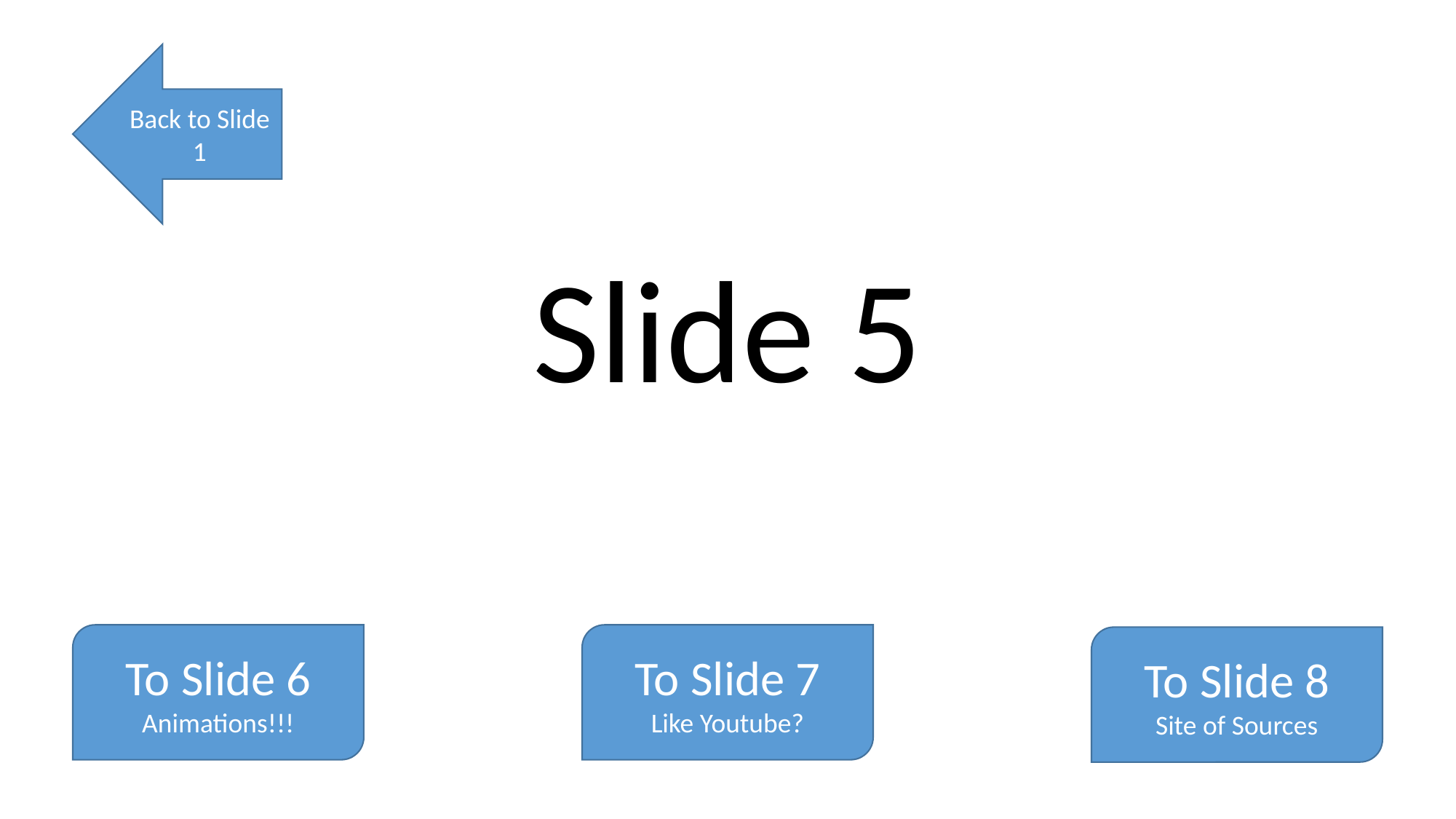

Back to Slide 1
# Slide 5
To Slide 6
Animations!!!
To Slide 7
Like Youtube?
To Slide 8
Site of Sources